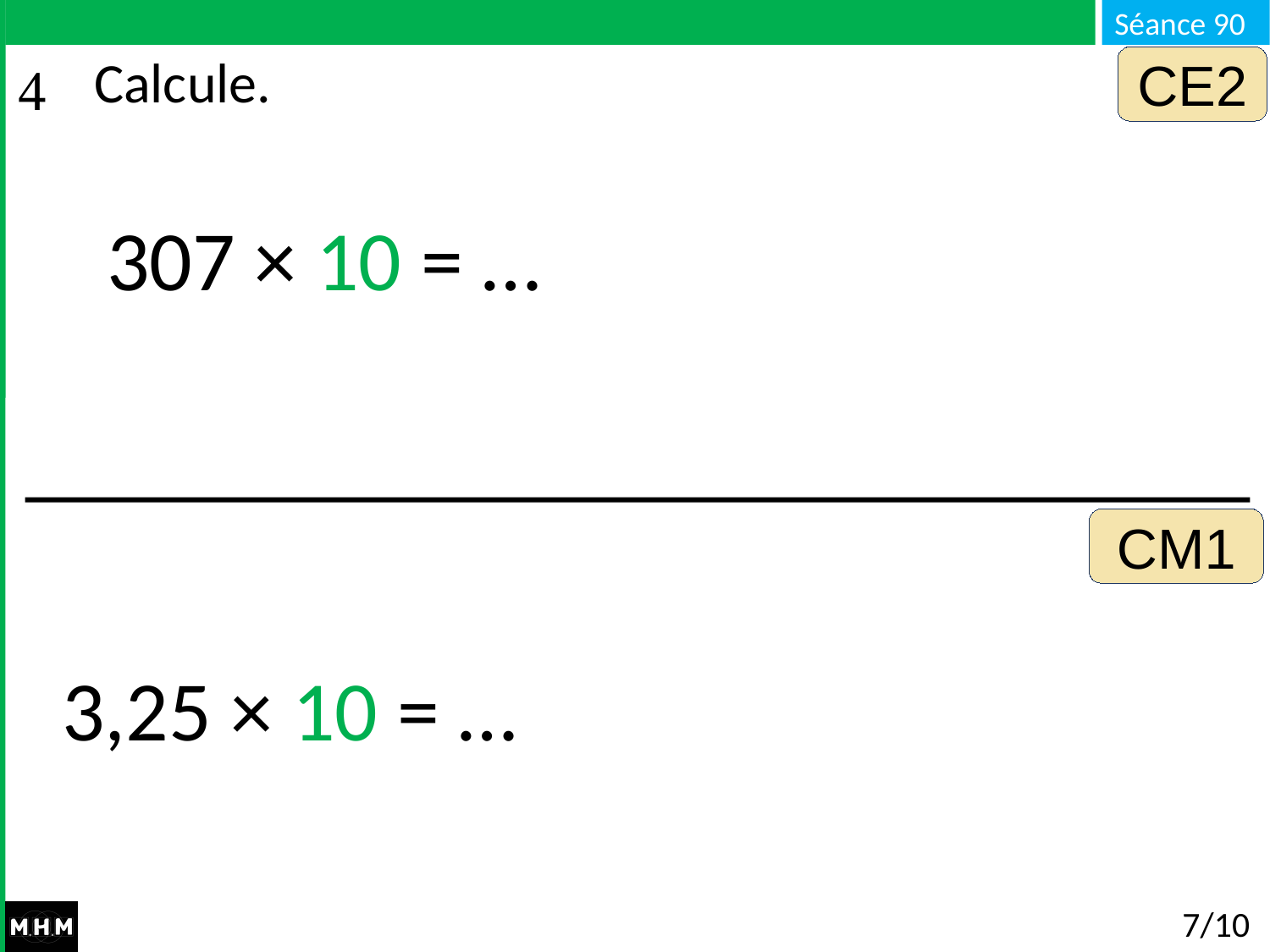

CE2
# Calcule.
307 × 10 = …

CM1
3,25 × 10 = …
7/10